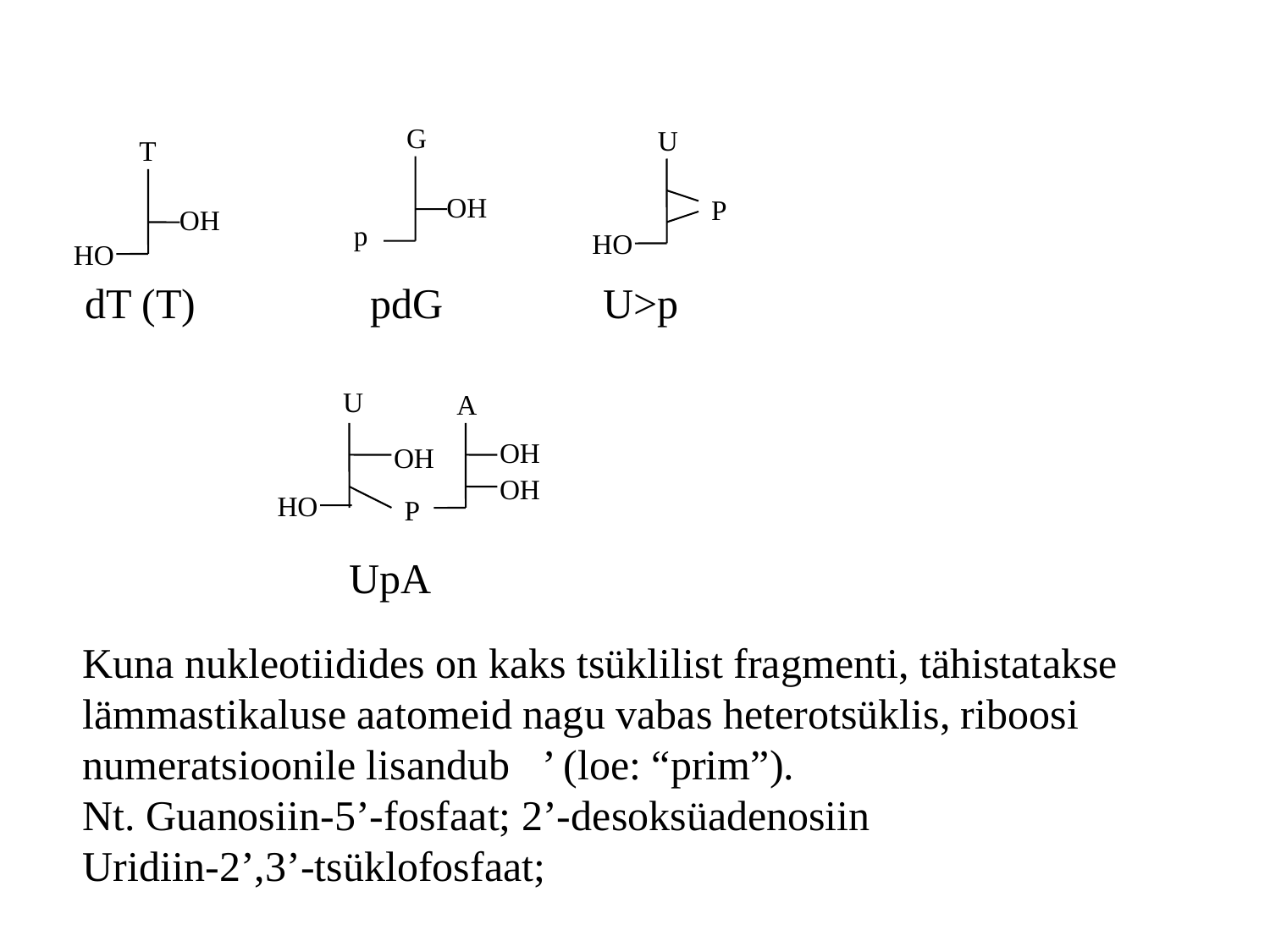

G
U
T

OH
P

OH

p

HO

HO

dT (T)
pdG
U>p
U
A

OH
OH

OH
HO

P

UpA
Kuna nukleotiidides on kaks tsüklilist fragmenti, tähistatakse
lämmastikaluse aatomeid nagu vabas heterotsüklis, riboosi
numeratsioonile lisandub   ’ (loe: “prim”).
Nt. Guanosiin-5’-fosfaat; 2’-desoksüadenosiin
Uridiin-2’,3’-tsüklofosfaat;